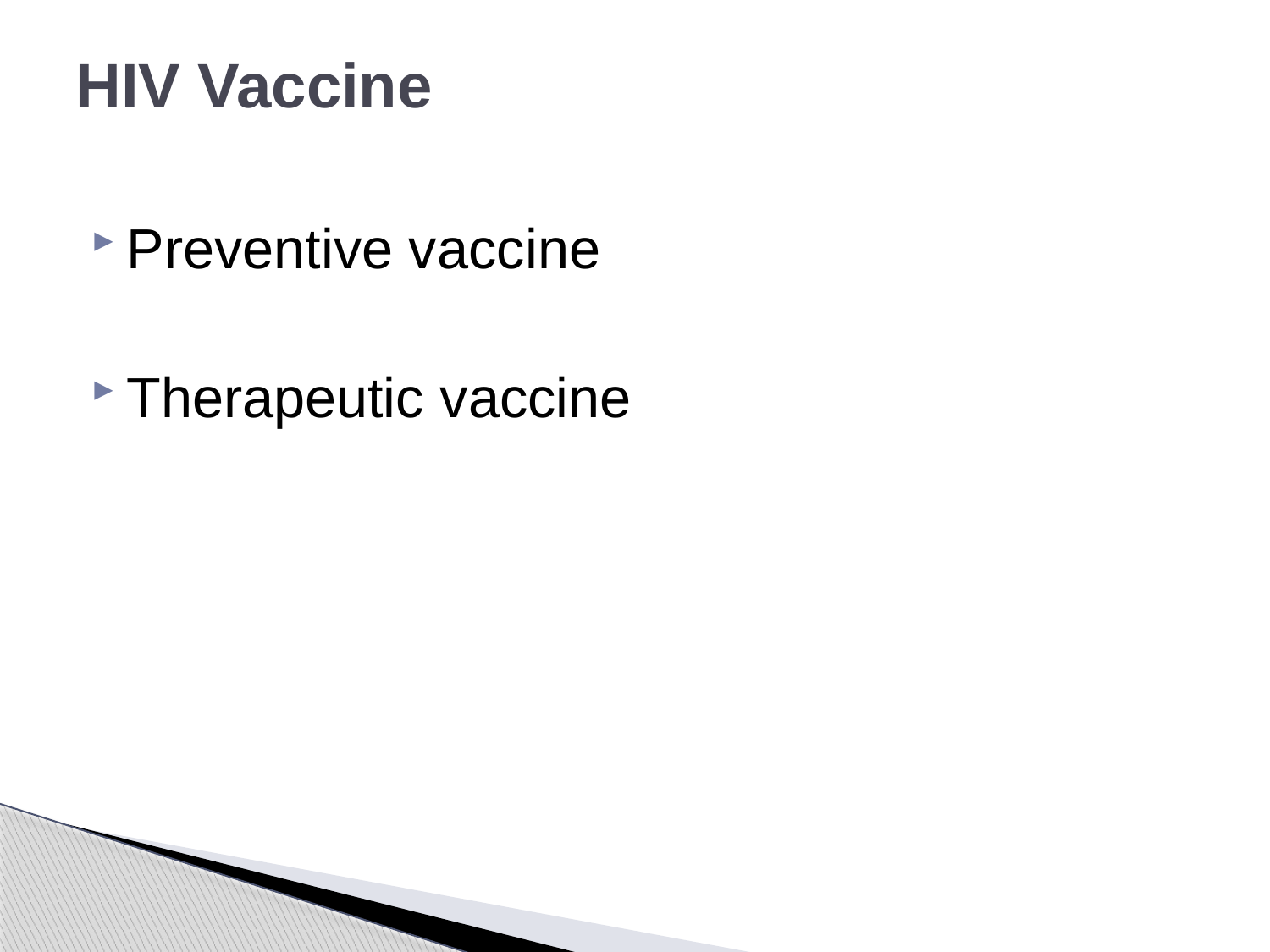

# HIV Vaccine
Preventive vaccine

Therapeutic vaccine